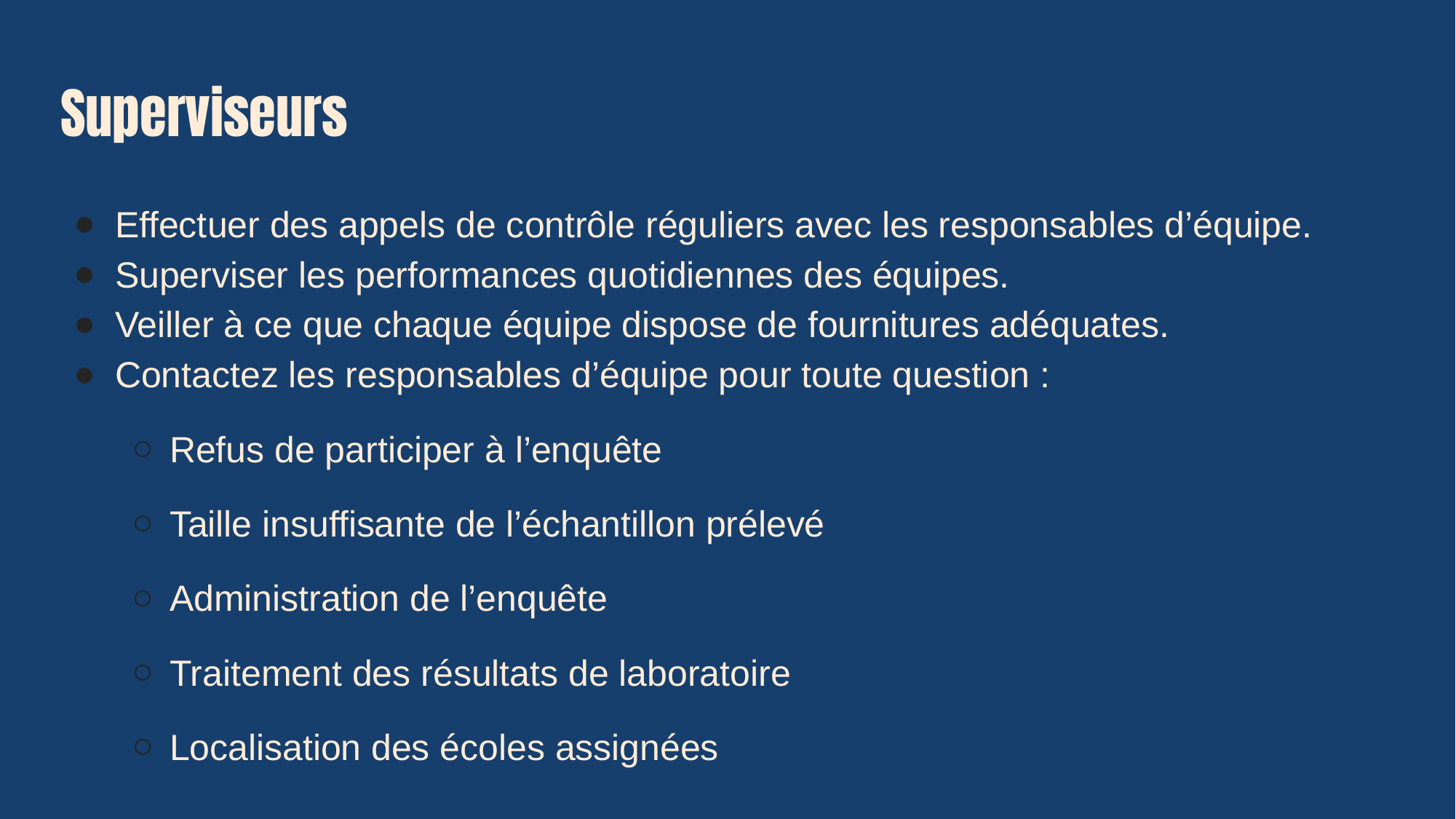

# Superviseurs
Effectuer des appels de contrôle réguliers avec les responsables d’équipe.
Superviser les performances quotidiennes des équipes.
Veiller à ce que chaque équipe dispose de fournitures adéquates.
Contactez les responsables d’équipe pour toute question :
Refus de participer à l’enquête
Taille insuffisante de l’échantillon prélevé
Administration de l’enquête
Traitement des résultats de laboratoire
Localisation des écoles assignées